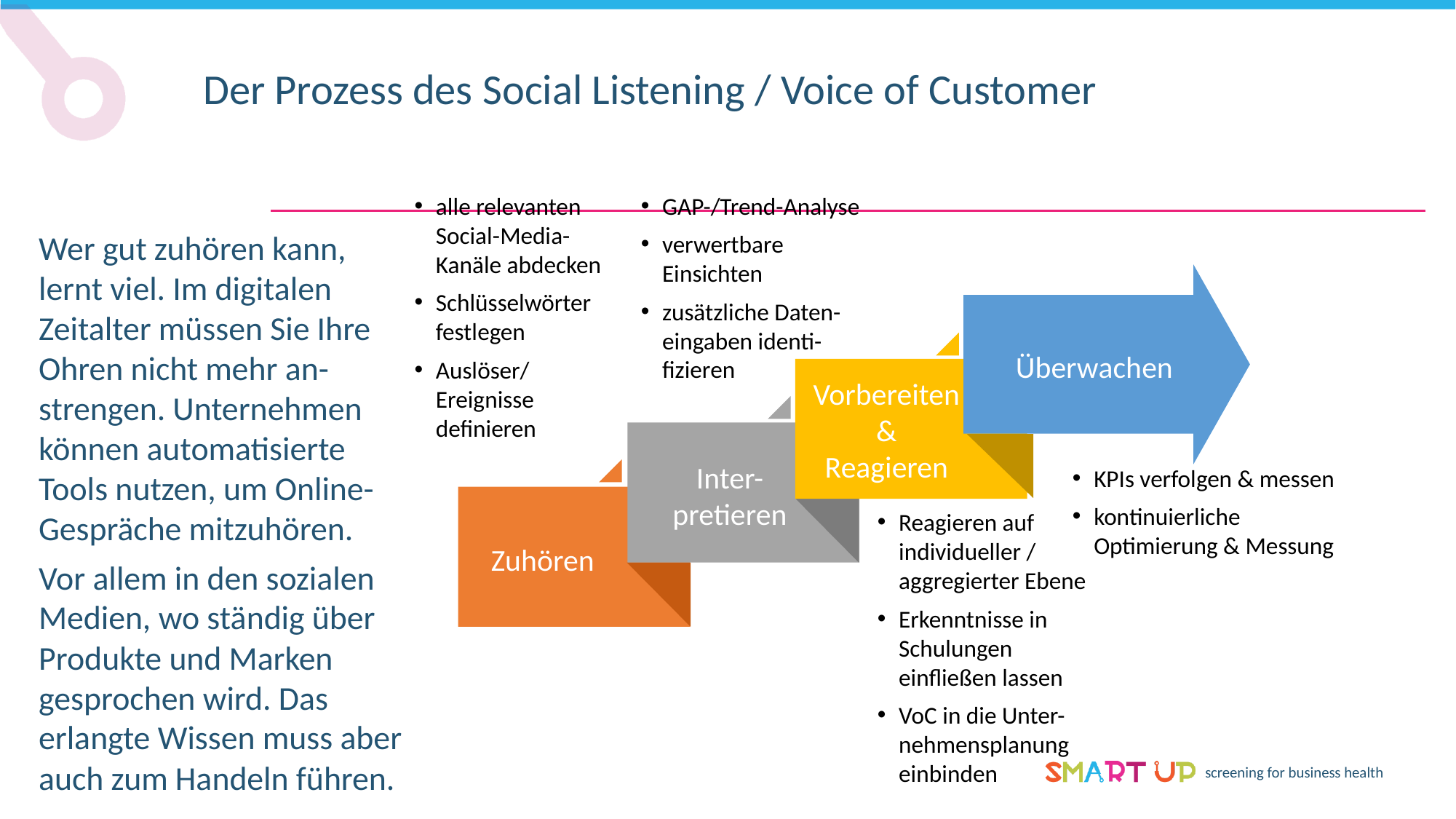

Der Prozess des Social Listening / Voice of Customer
alle relevanten Social-Media-Kanäle abdecken
Schlüsselwörter festlegen
Auslöser/Ereignisse definieren
GAP-/Trend-Analyse
verwertbare Einsichten
zusätzliche Daten-eingaben identi-fizieren
Wer gut zuhören kann, lernt viel. Im digitalen Zeitalter müssen Sie Ihre Ohren nicht mehr an-strengen. Unternehmen können automatisierte Tools nutzen, um Online-Gespräche mitzuhören.
Vor allem in den sozialen Medien, wo ständig über Produkte und Marken gesprochen wird. Das erlangte Wissen muss aber auch zum Handeln führen.

Überwachen

Vorbereiten &
Reagieren

Inter- pretieren
KPIs verfolgen & messen
kontinuierliche  Optimierung & Messung

Reagieren auf individueller / aggregierter Ebene
Erkenntnisse in Schulungen einfließen lassen
VoC in die Unter-nehmensplanung einbinden

Zuhören